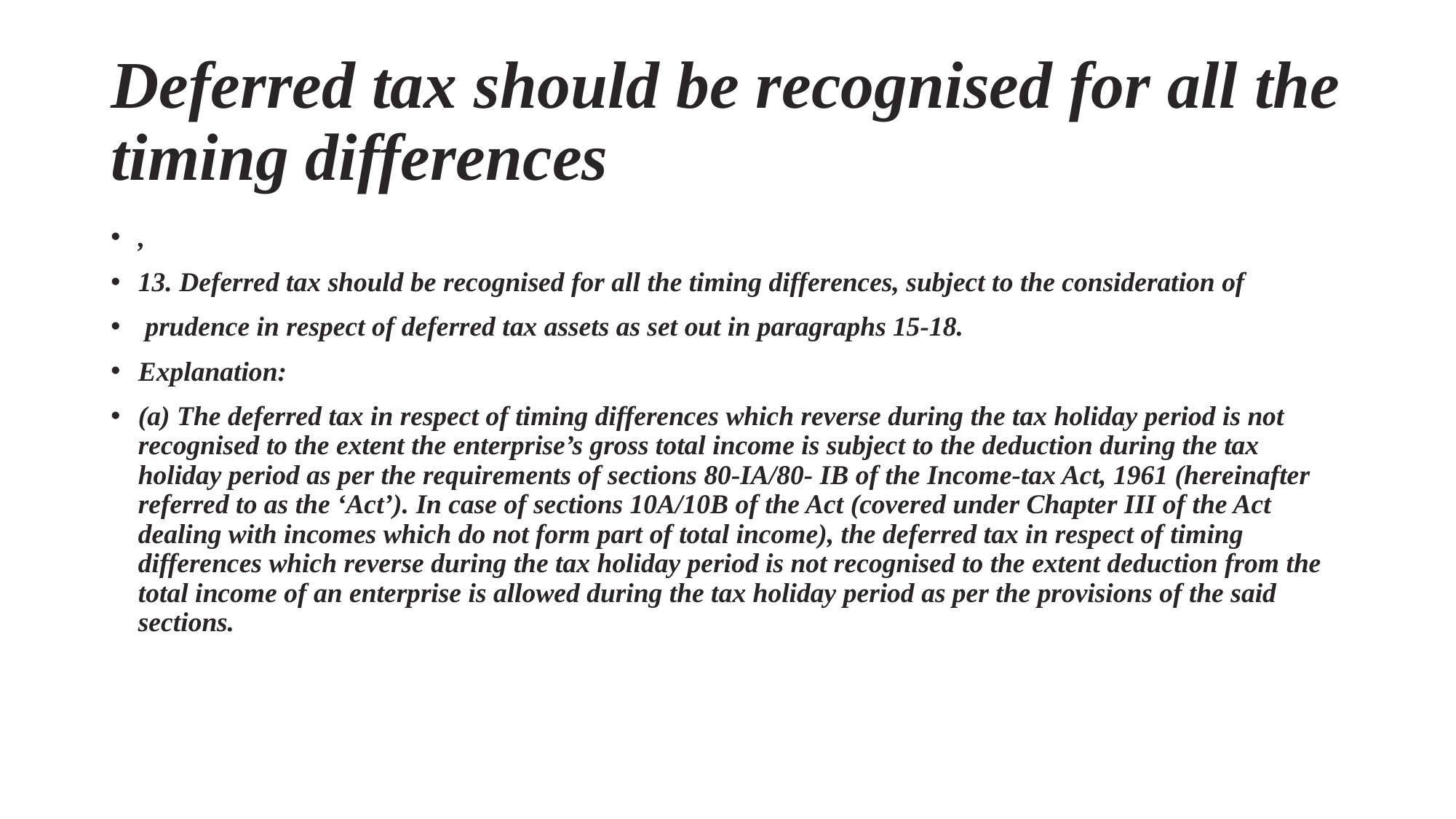

# Deferred tax should be recognised for all the timing differences
,
13. Deferred tax should be recognised for all the timing differences, subject to the consideration of
 prudence in respect of deferred tax assets as set out in paragraphs 15-18.
Explanation:
(a) The deferred tax in respect of timing differences which reverse during the tax holiday period is not recognised to the extent the enterprise’s gross total income is subject to the deduction during the tax holiday period as per the requirements of sections 80-IA/80- IB of the Income-tax Act, 1961 (hereinafter referred to as the ‘Act’). In case of sections 10A/10B of the Act (covered under Chapter III of the Act dealing with incomes which do not form part of total income), the deferred tax in respect of timing differences which reverse during the tax holiday period is not recognised to the extent deduction from the total income of an enterprise is allowed during the tax holiday period as per the provisions of the said sections.